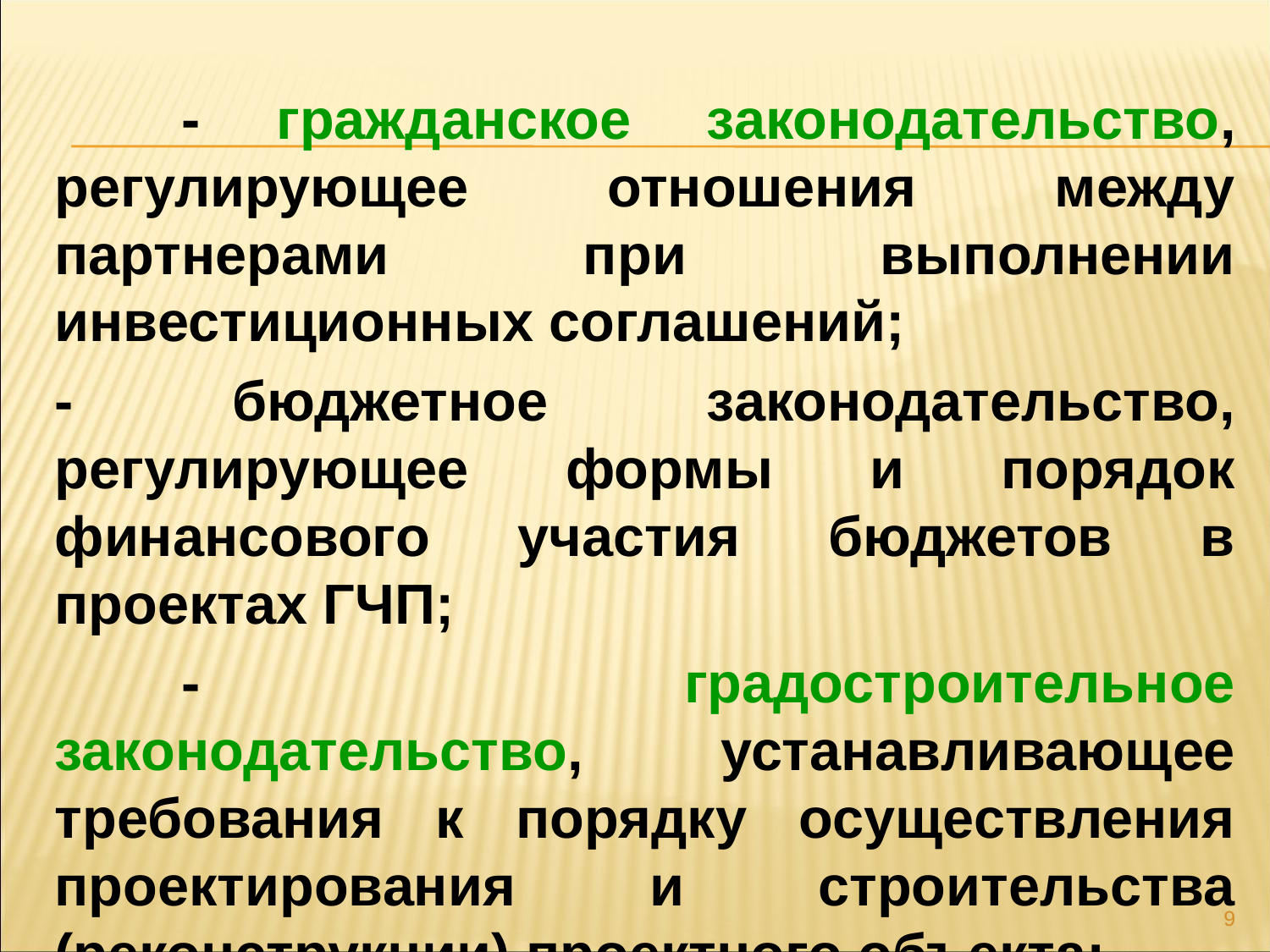

- гражданское законодательство, регулирующее отношения между партнерами при выполнении инвестиционных соглашений;
- бюджетное законодательство, регулирующее формы и порядок финансового участия бюджетов в проектах ГЧП;
	- градостроительное законодательство, устанавливающее требования к порядку осуществления проектирования и строительства (реконструкции) проектного объекта;

9